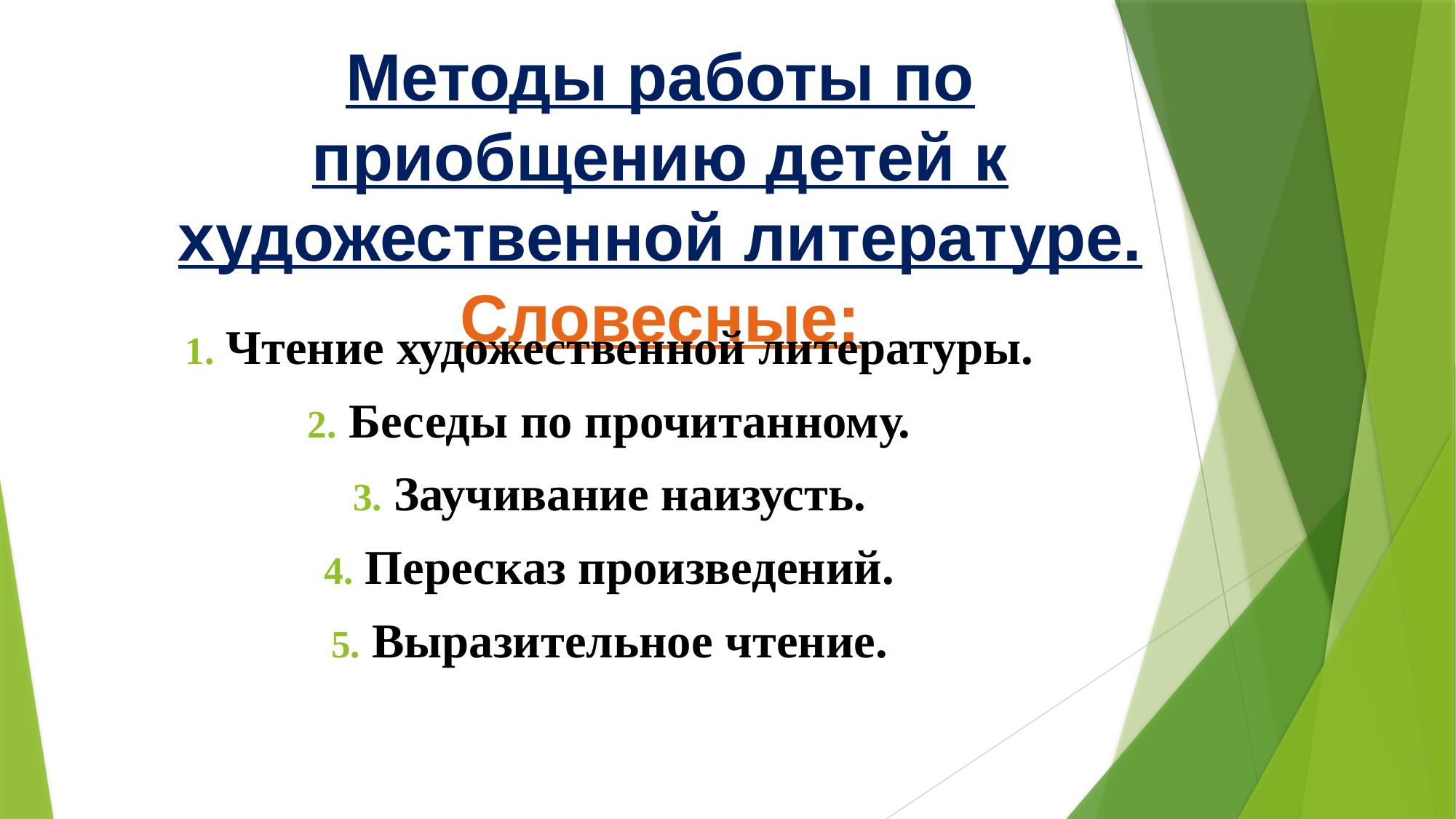

# Методы работы по приобщению детей к художественной литературе. Словесные:
Чтение художественной литературы.
Беседы по прочитанному.
Заучивание наизусть.
Пересказ произведений.
Выразительное чтение.